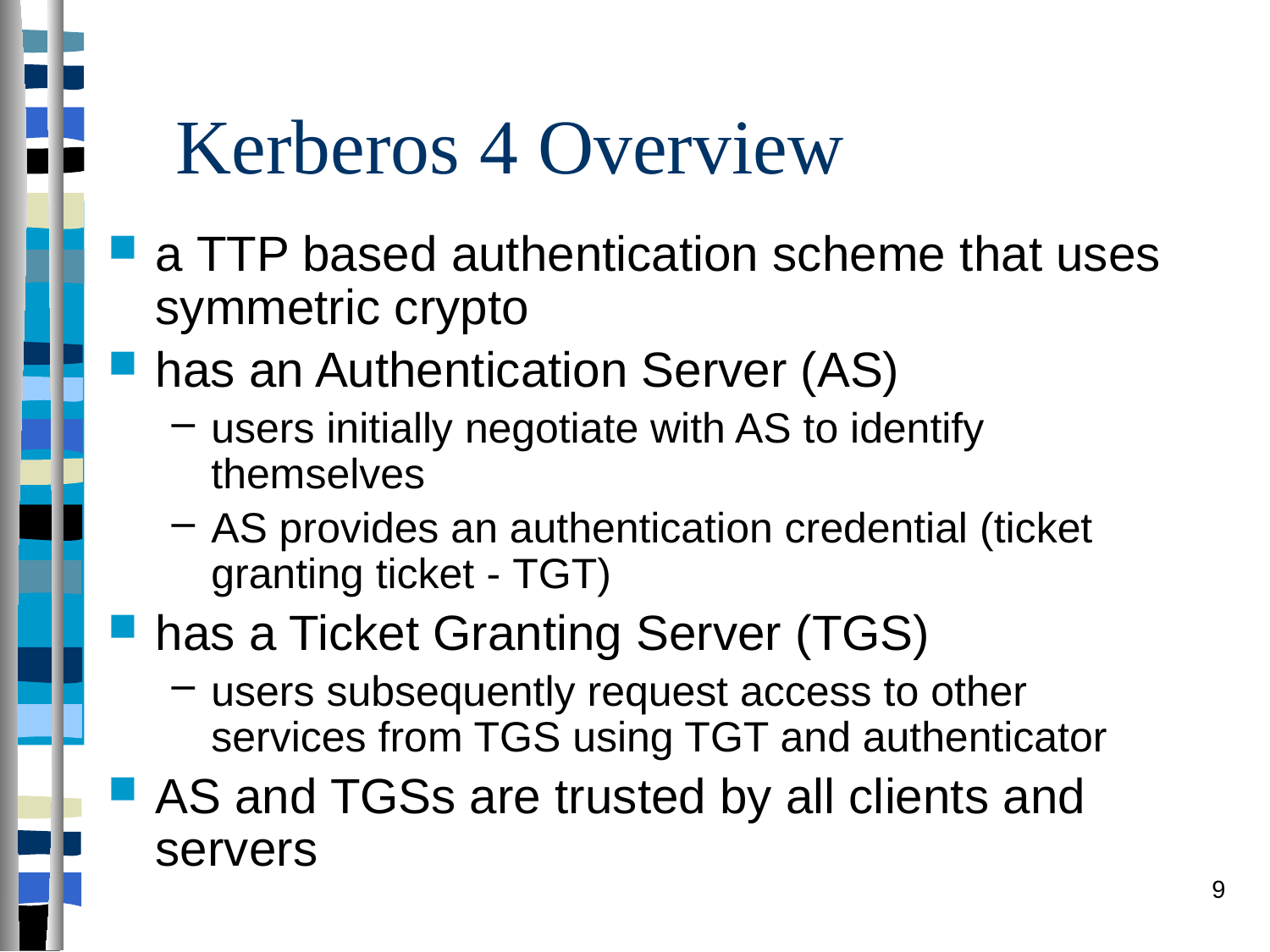

# Kerberos 4 Overview
a TTP based authentication scheme that uses symmetric crypto
has an Authentication Server (AS)
users initially negotiate with AS to identify themselves
AS provides an authentication credential (ticket granting ticket - TGT)
has a Ticket Granting Server (TGS)
users subsequently request access to other services from TGS using TGT and authenticator
AS and TGSs are trusted by all clients and servers
9